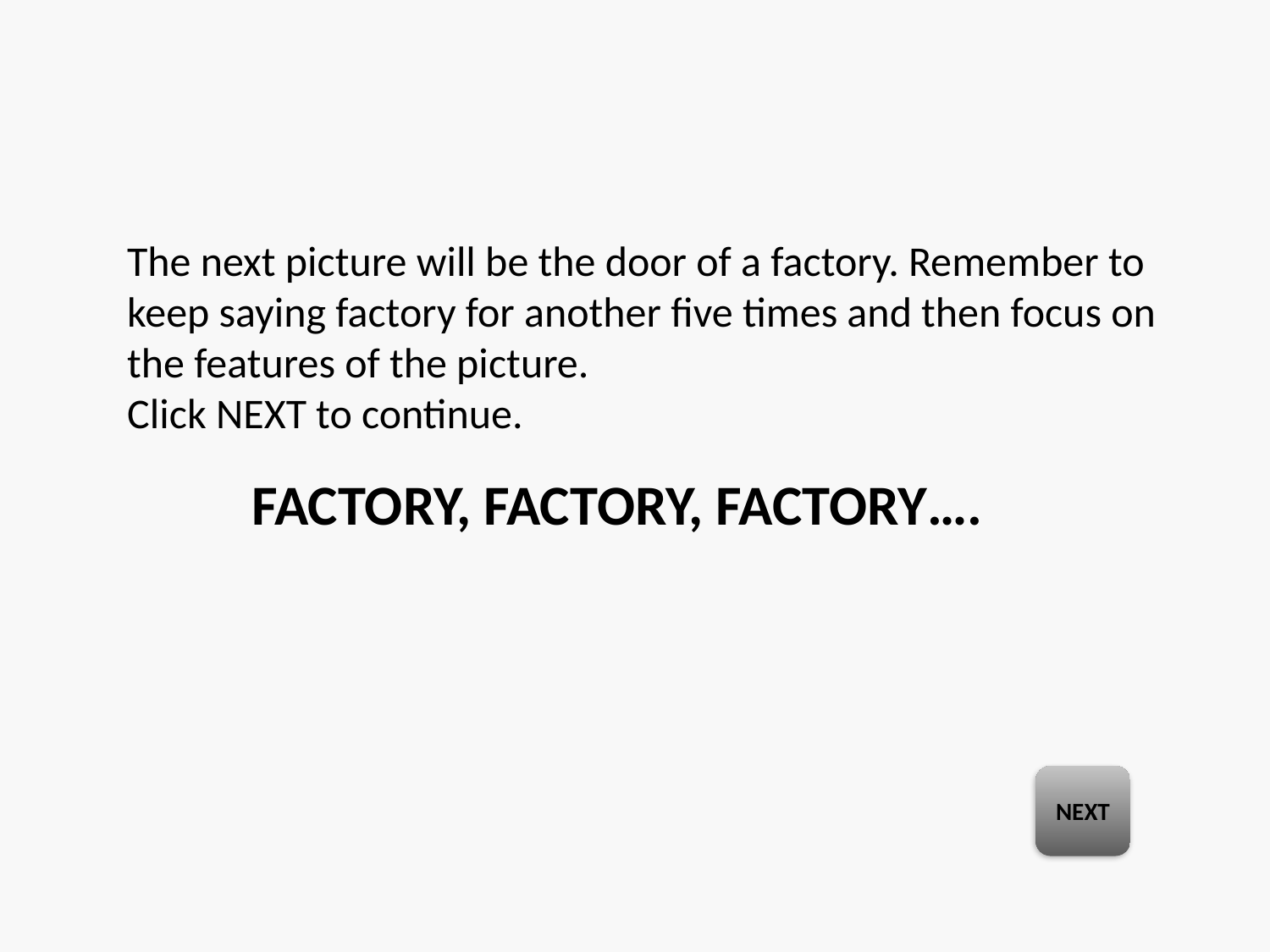

The next picture will be the door of a factory. Remember to keep saying factory for another five times and then focus on the features of the picture.
Click NEXT to continue.

FACTORY, FACTORY, FACTORY….
NEXT